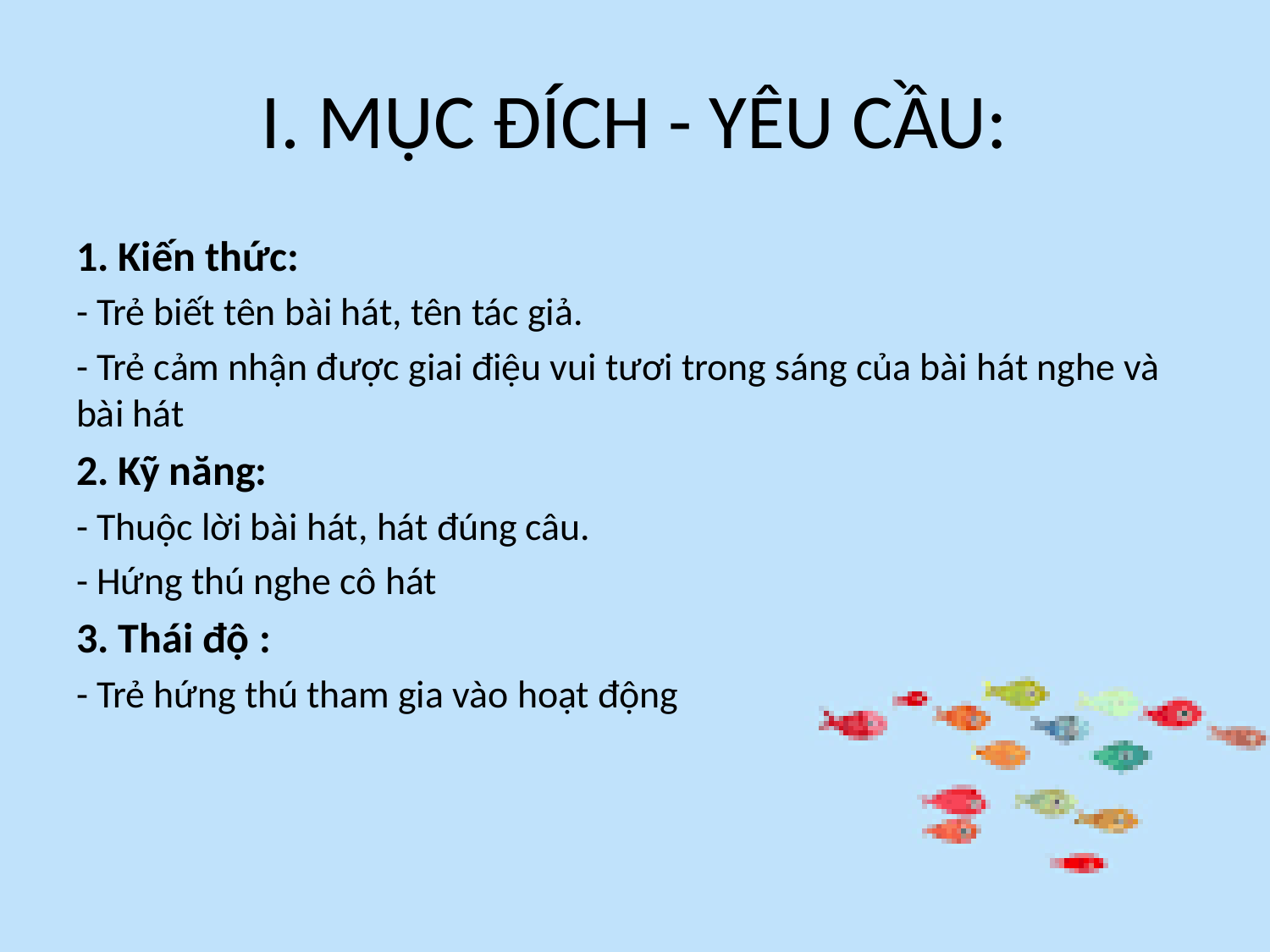

# I. MỤC ĐÍCH - YÊU CẦU:
1. Kiến thức:
- Trẻ biết tên bài hát, tên tác giả.
- Trẻ cảm nhận được giai điệu vui tươi trong sáng của bài hát nghe và bài hát
2. Kỹ năng:
- Thuộc lời bài hát, hát đúng câu.
- Hứng thú nghe cô hát
3. Thái độ :
- Trẻ hứng thú tham gia vào hoạt động